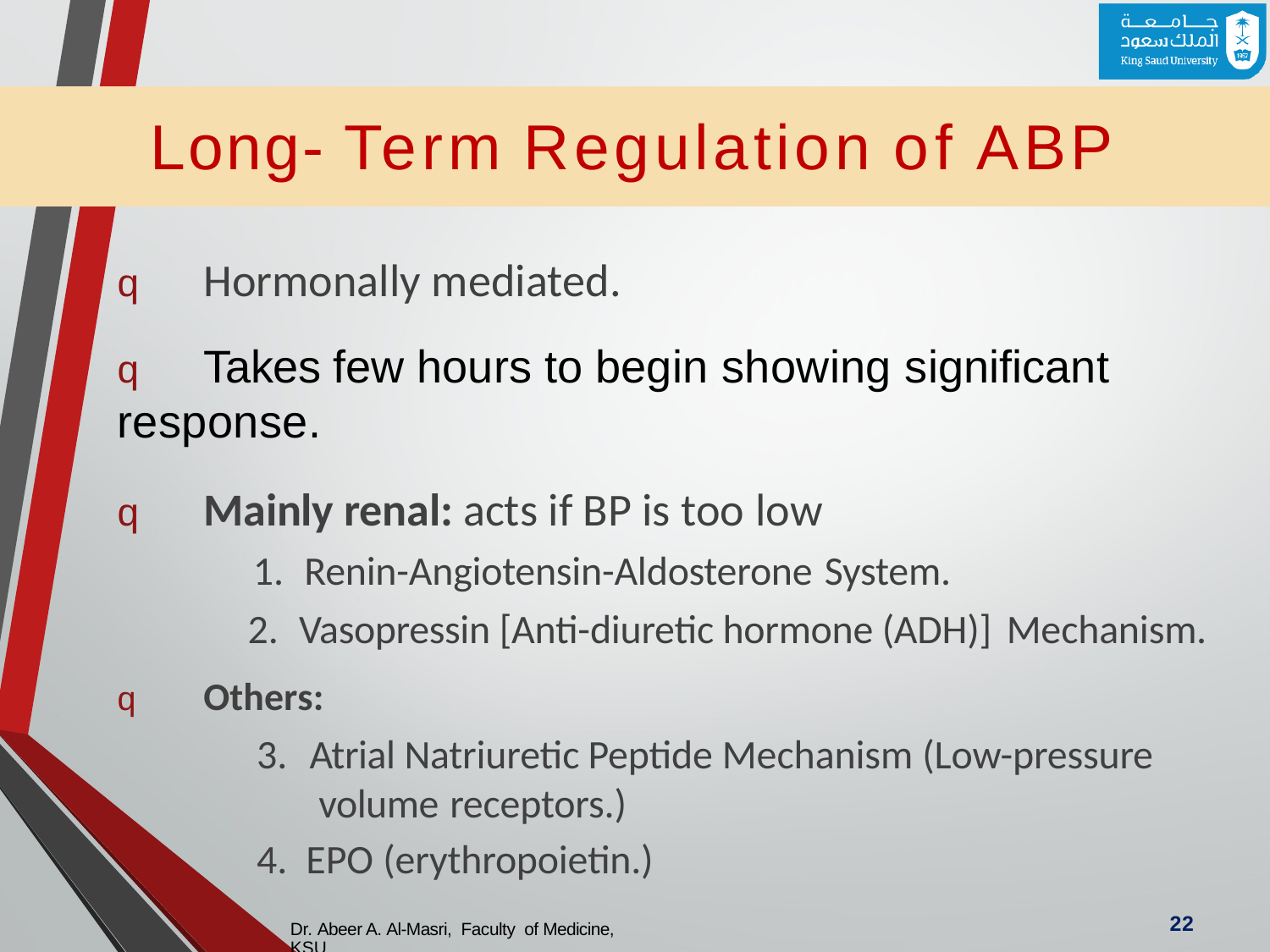

# Long- Term Regulation of ABP
q	Hormonally mediated.
q	Takes few hours to begin showing significant response.
q	Mainly renal: acts if BP is too low
Renin-Angiotensin-Aldosterone System.
Vasopressin [Anti-diuretic hormone (ADH)] Mechanism.
q	Others:
Atrial Natriuretic Peptide Mechanism (Low-pressure  volume receptors.)
EPO (erythropoietin.)

22
Dr. Abeer A. Al-Masri,  Faculty  of Medicine,   KSU